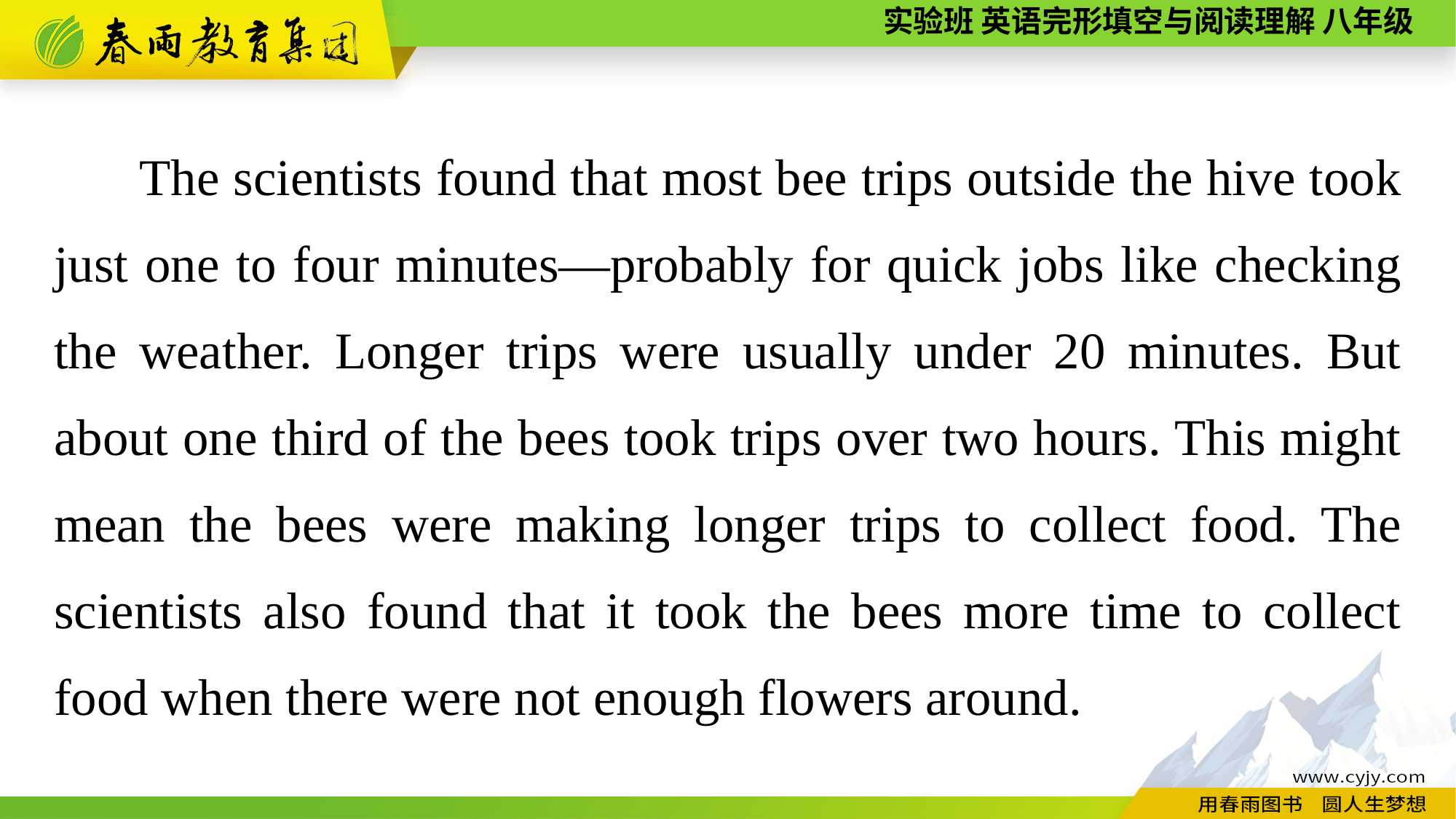

The scientists found that most bee trips outside the hive took just one to four minutes—probably for quick jobs like checking the weather. Longer trips were usually under 20 minutes. But about one third of the bees took trips over two hours. This might mean the bees were making longer trips to collect food. The scientists also found that it took the bees more time to collect food when there were not enough flowers around.